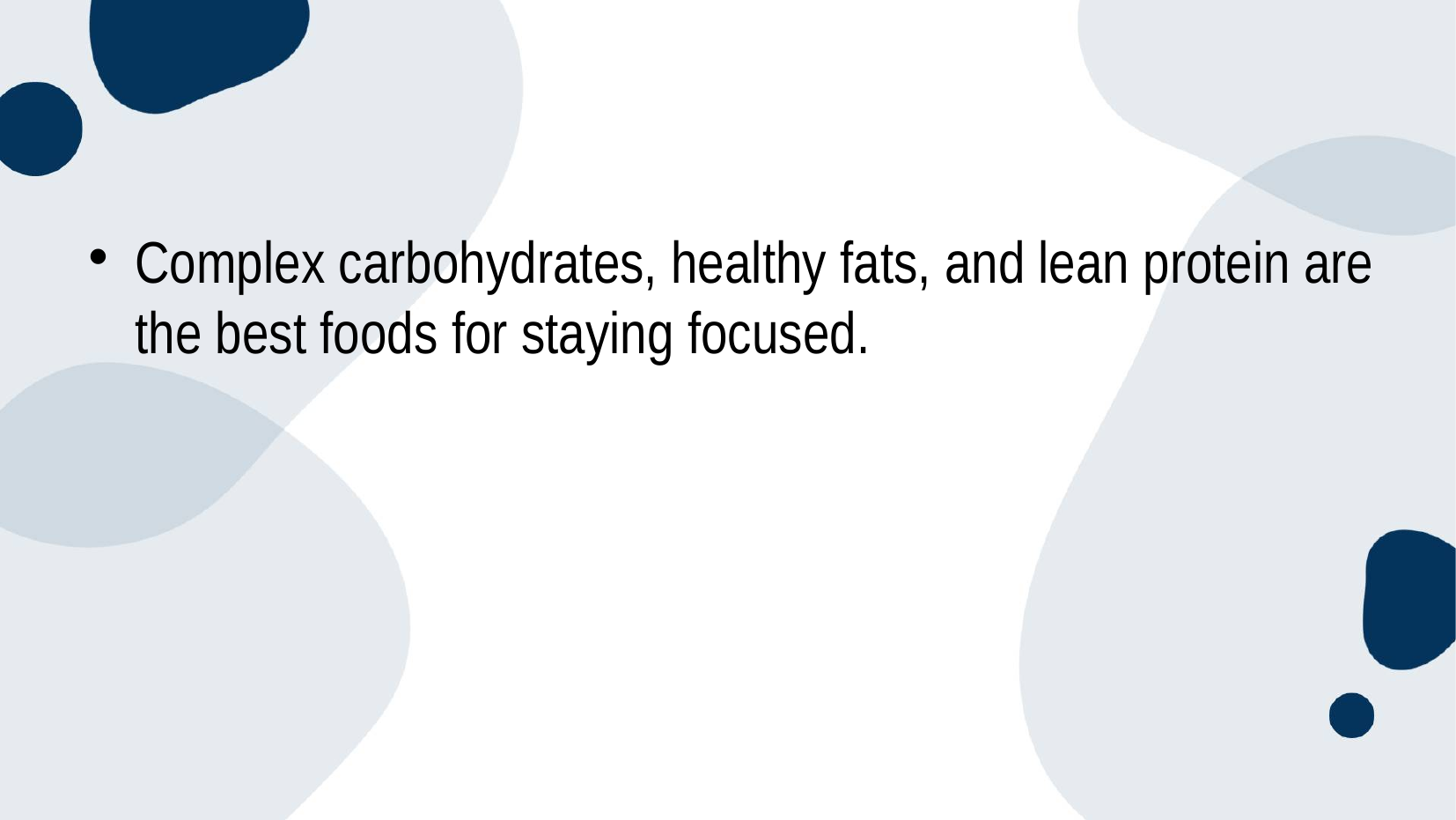

Complex carbohydrates, healthy fats, and lean protein are the best foods for staying focused.